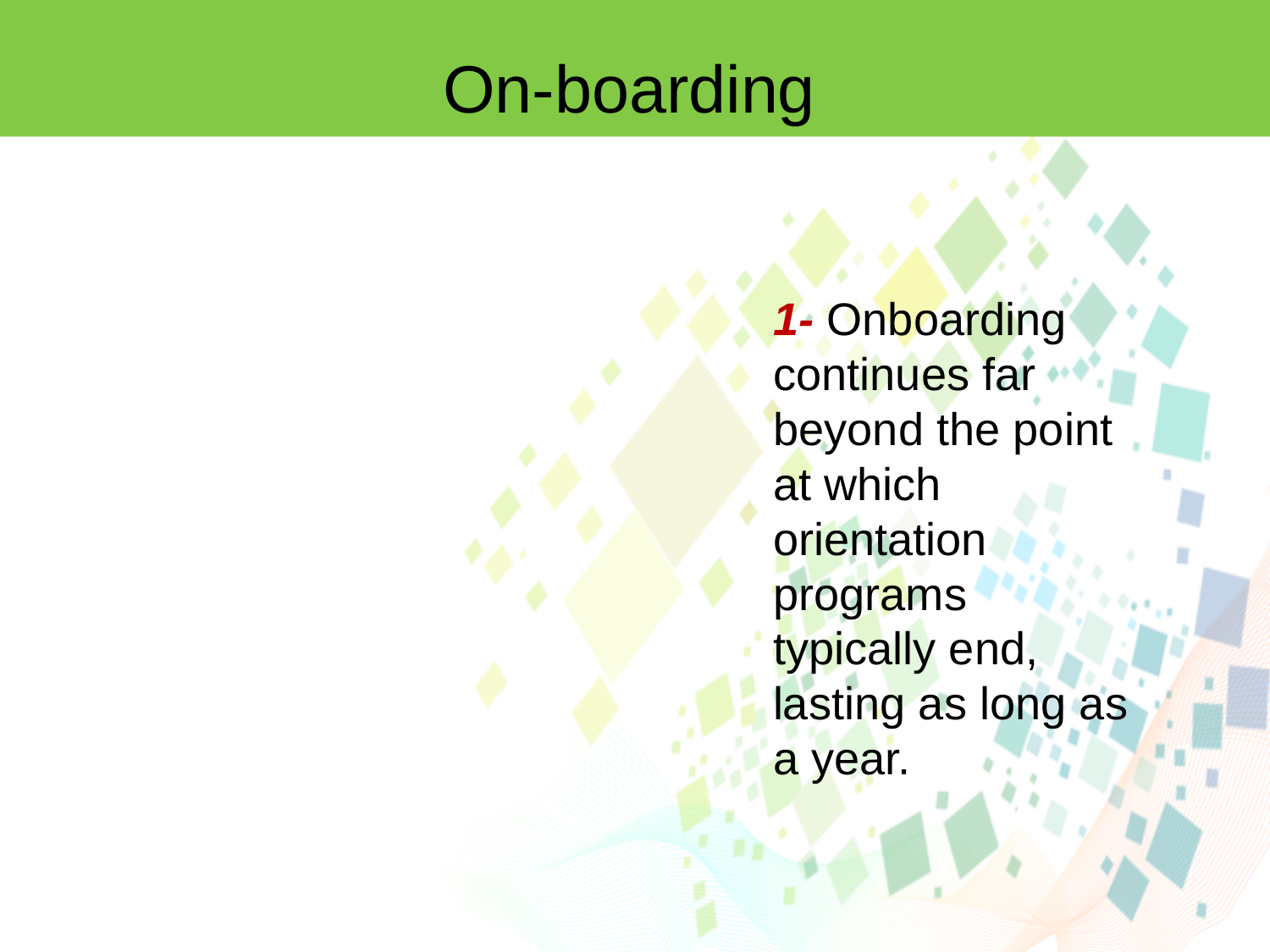

On-boarding
1- Onboarding continues far beyond the point at which orientation programs
typically end, lasting as long as a year.